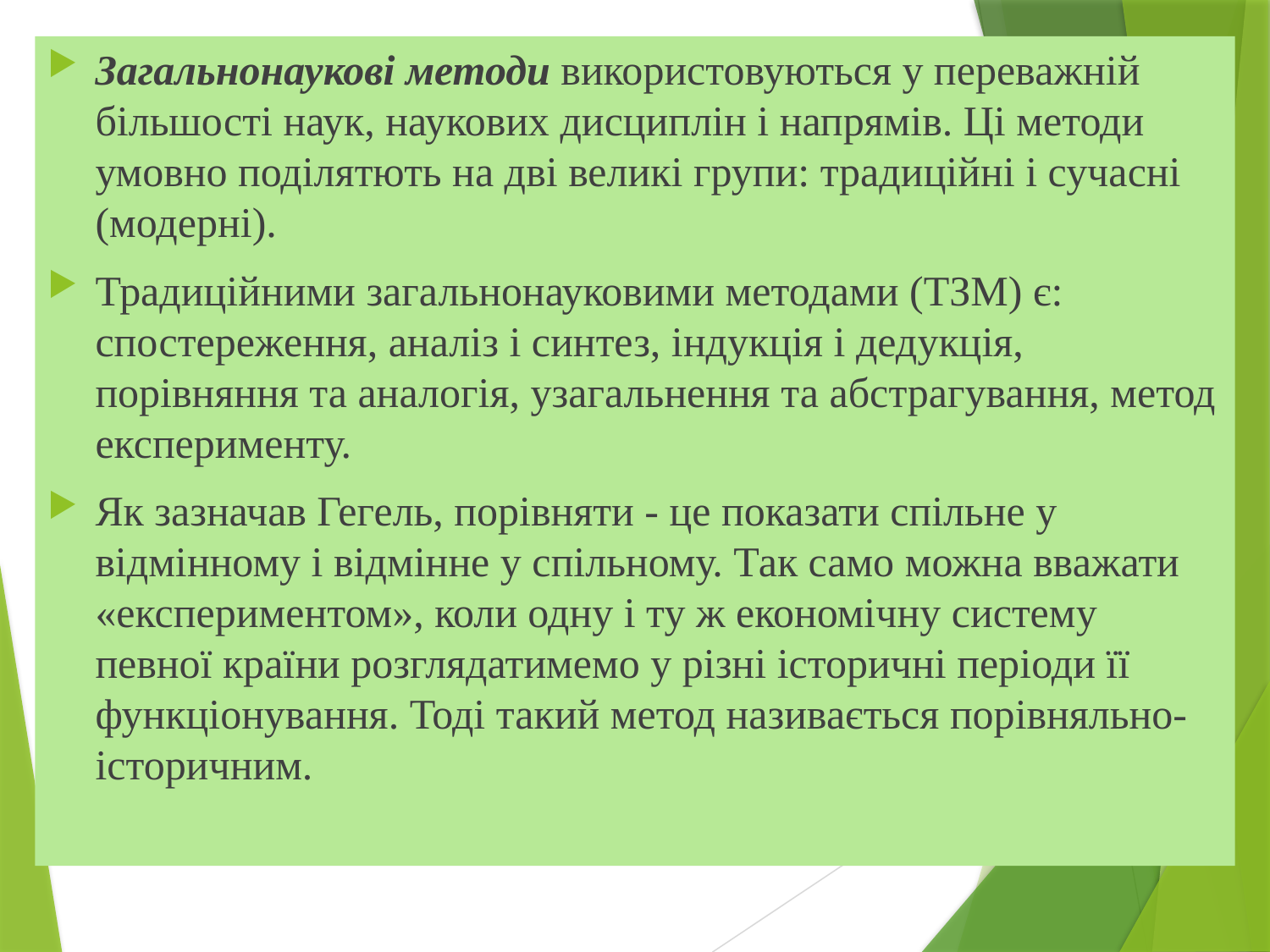

Загальнонаукові методи використовуються у переважній більшості наук, наукових дисциплін і напрямів. Ці методи умовно поділятють на дві великі групи: традиційні і сучасні (модерні).
Традиційними загальнонауковими методами (ТЗМ) є: спостереження, аналіз і синтез, індукція і дедукція, порівняння та аналогія, узагальнення та абстрагування, метод експерименту.
Як зазначав Гегель, порівняти - це показати спільне у відмінному і відмінне у спільному. Так само можна вважати «експериментом», коли одну і ту ж економічну систему певної країни розглядатимемо у різні історичні періоди її функціонування. Тоді такий метод називається порівняльно-історичним.